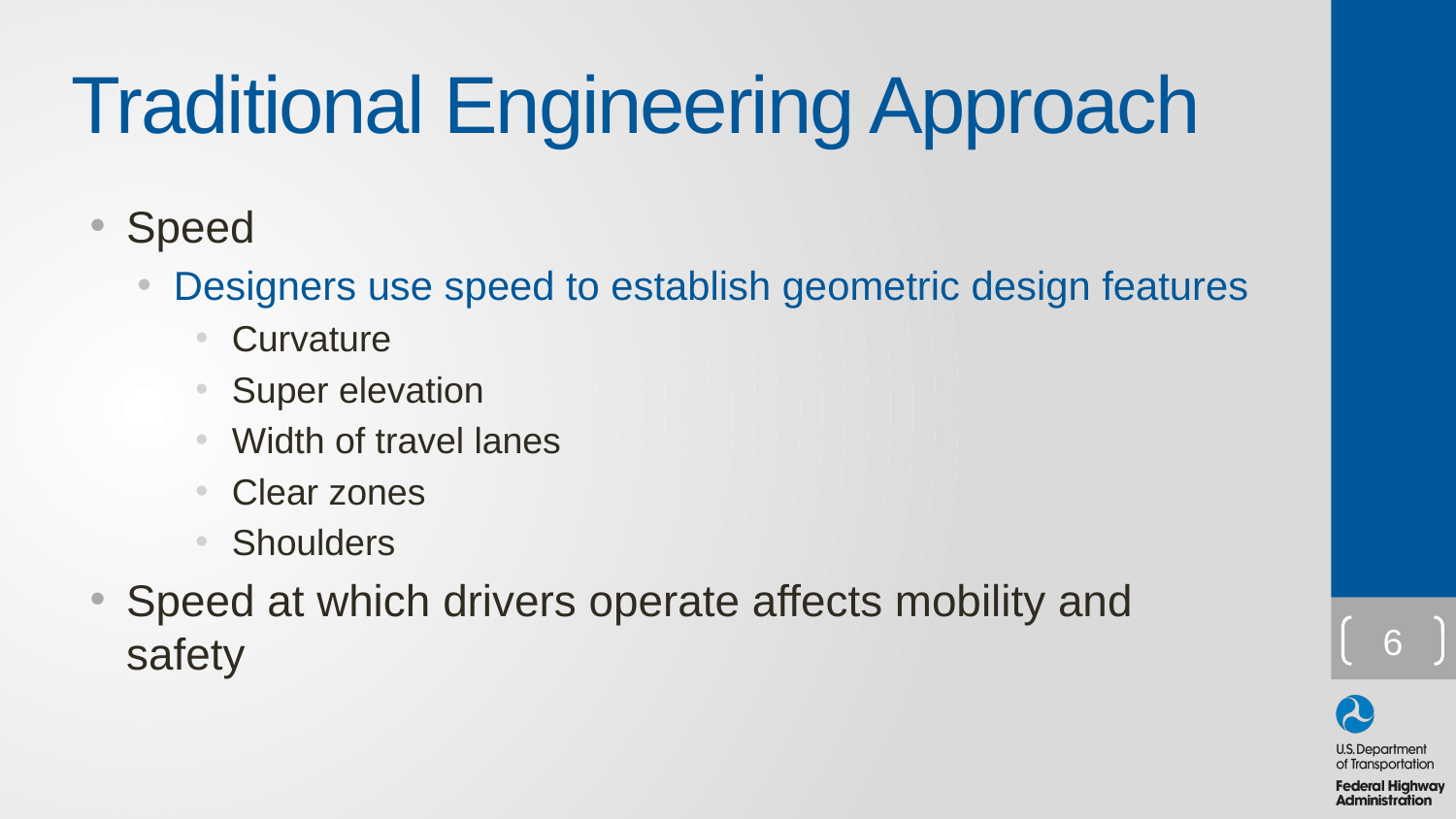

# Traditional Engineering Approach
Speed
Designers use speed to establish geometric design features
Curvature
Super elevation
Width of travel lanes
Clear zones
Shoulders
Speed at which drivers operate affects mobility and safety
6